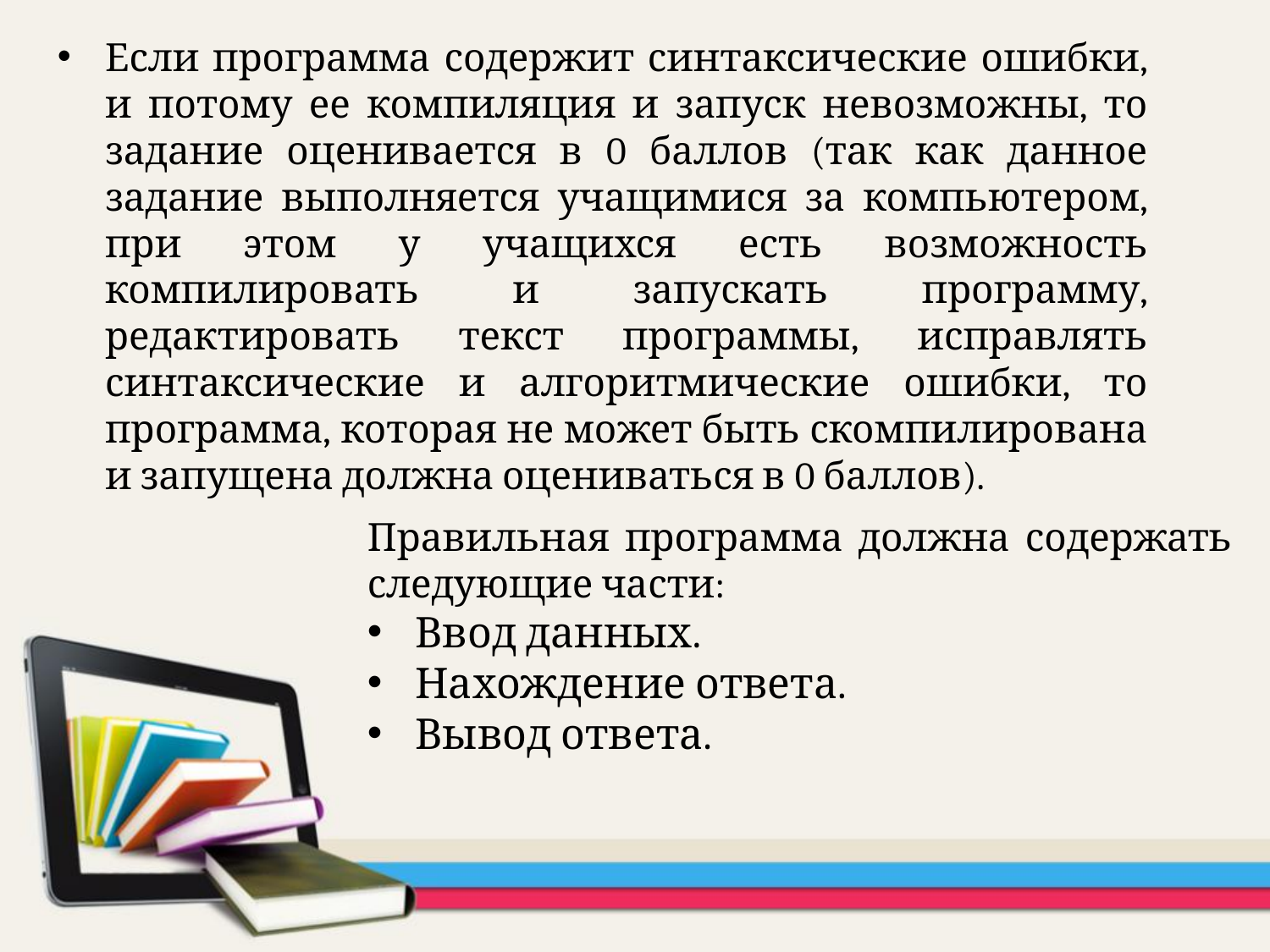

Если программа содержит синтаксические ошибки, и потому ее компиляция и запуск невозможны, то задание оценивается в 0 баллов (так как данное задание выполняется учащимися за компьютером, при этом у учащихся есть возможность компилировать и запускать программу, редактировать текст программы, исправлять синтаксические и алгоритмические ошибки, то программа, которая не может быть скомпилирована и запущена должна оцениваться в 0 баллов).

Правильная программа должна содержать следующие части:
Ввод данных.
Нахождение ответа.
Вывод ответа.